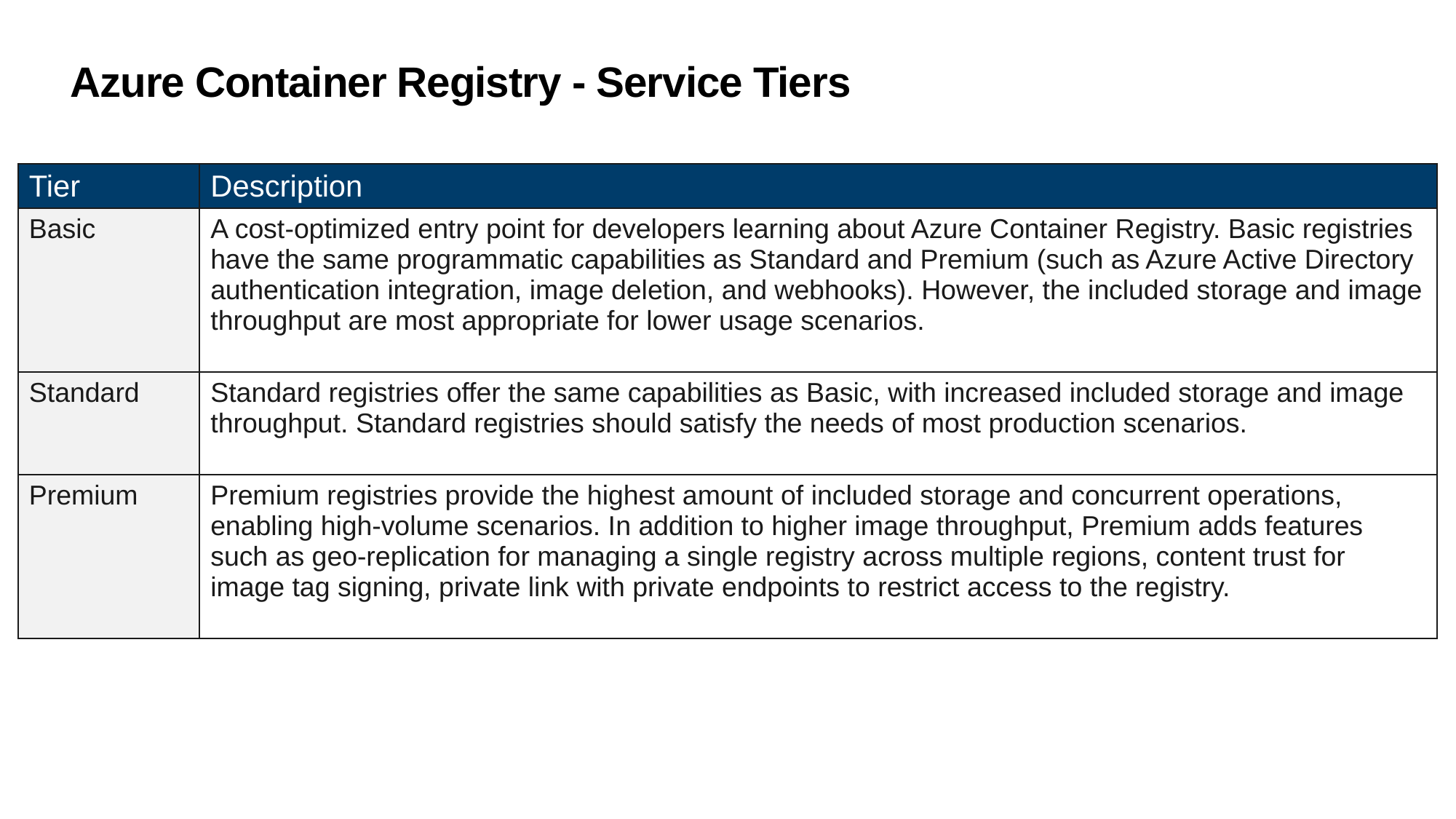

# Azure Container Registry - Service Tiers
| Tier | Description |
| --- | --- |
| Basic | A cost-optimized entry point for developers learning about Azure Container Registry. Basic registries have the same programmatic capabilities as Standard and Premium (such as Azure Active Directory authentication integration, image deletion, and webhooks). However, the included storage and image throughput are most appropriate for lower usage scenarios. |
| Standard | Standard registries offer the same capabilities as Basic, with increased included storage and image throughput. Standard registries should satisfy the needs of most production scenarios. |
| Premium | Premium registries provide the highest amount of included storage and concurrent operations, enabling high-volume scenarios. In addition to higher image throughput, Premium adds features such as geo-replication for managing a single registry across multiple regions, content trust for image tag signing, private link with private endpoints to restrict access to the registry. |